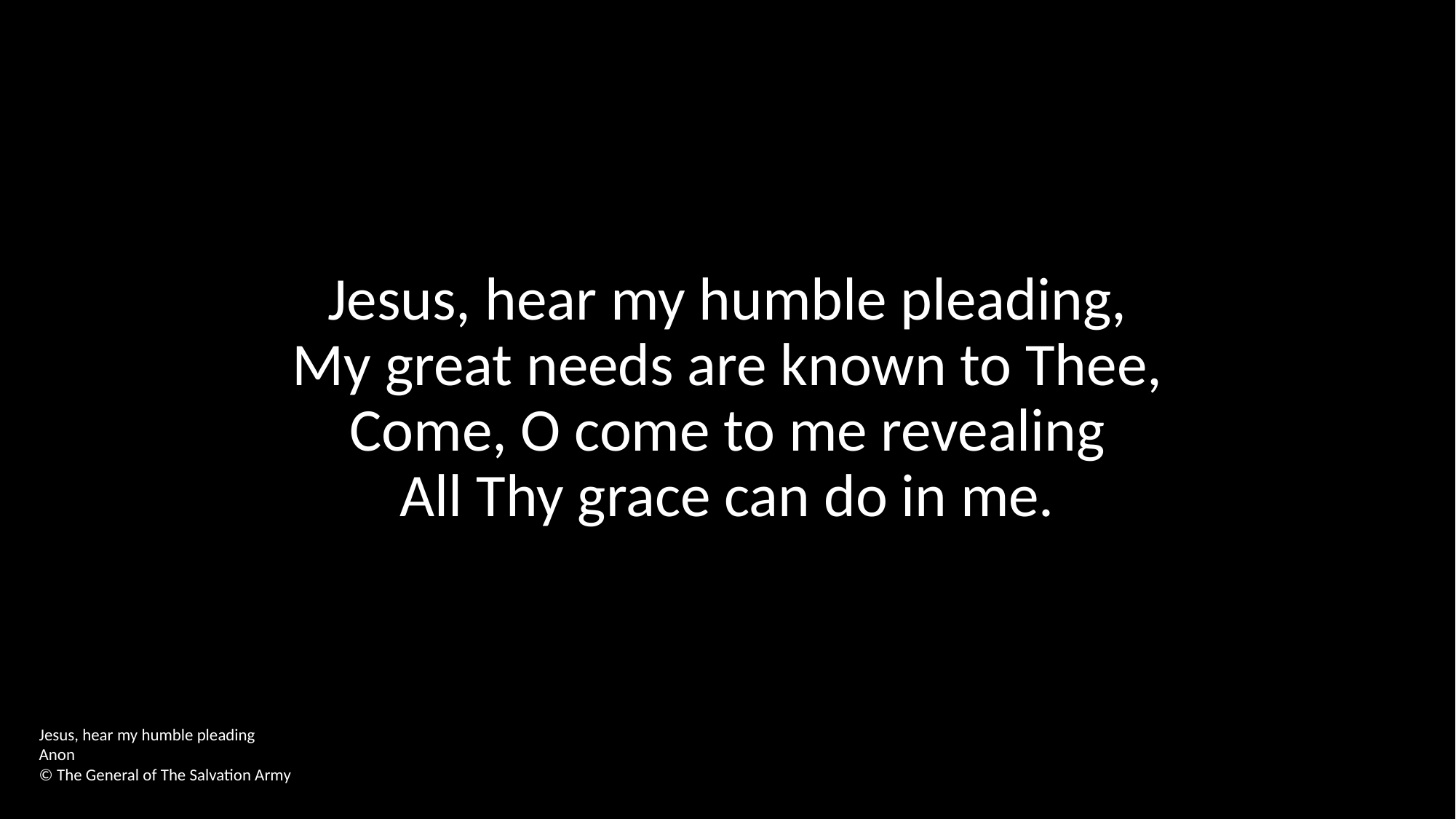

Jesus, hear my humble pleading,
My great needs are known to Thee,
Come, O come to me revealing
All Thy grace can do in me.
Jesus, hear my humble pleading
Anon
© The General of The Salvation Army